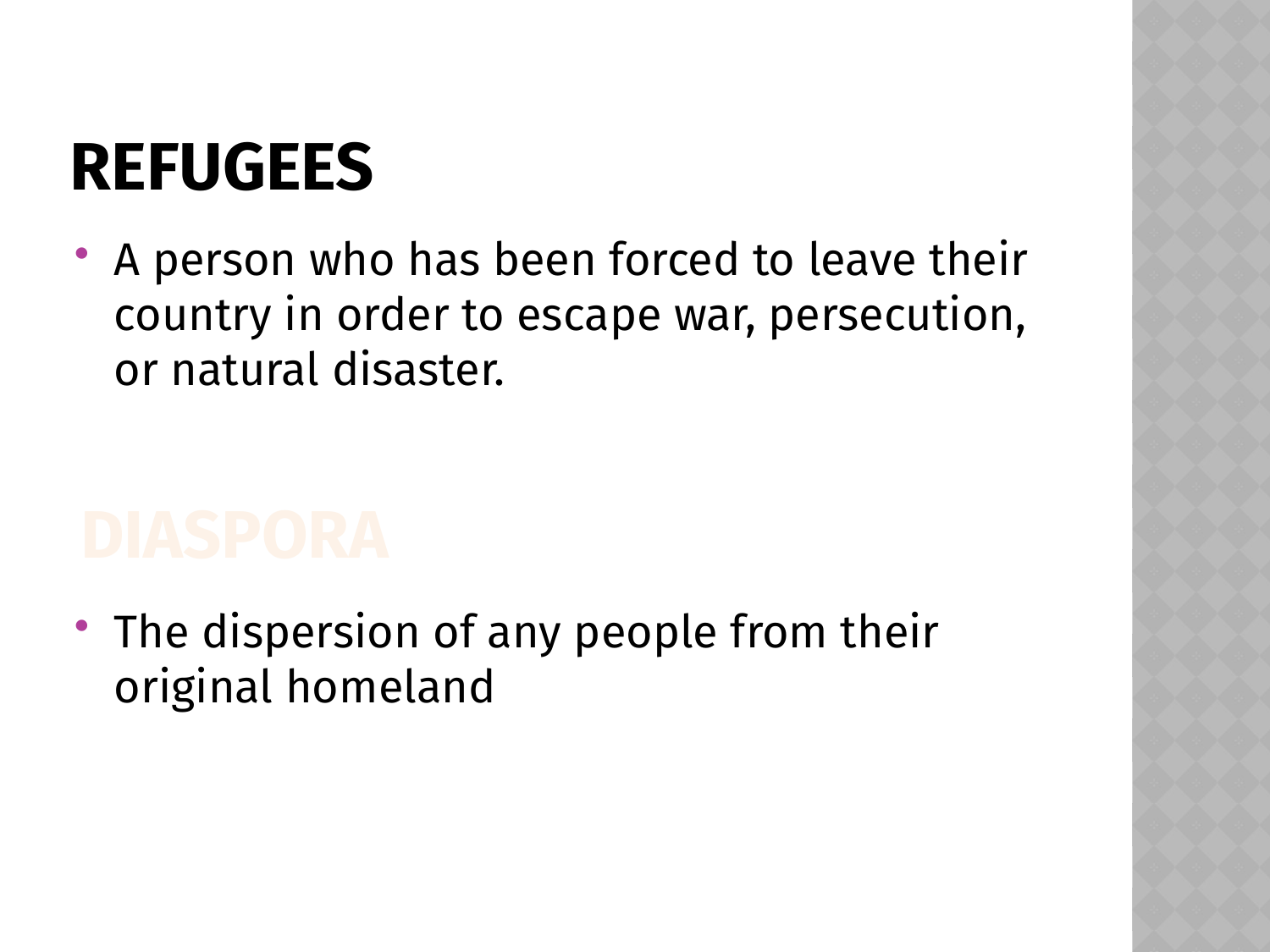

# Refugees
A person who has been forced to leave their country in order to escape war, persecution, or natural disaster.

The dispersion of any people from their original homeland
DIASPORA